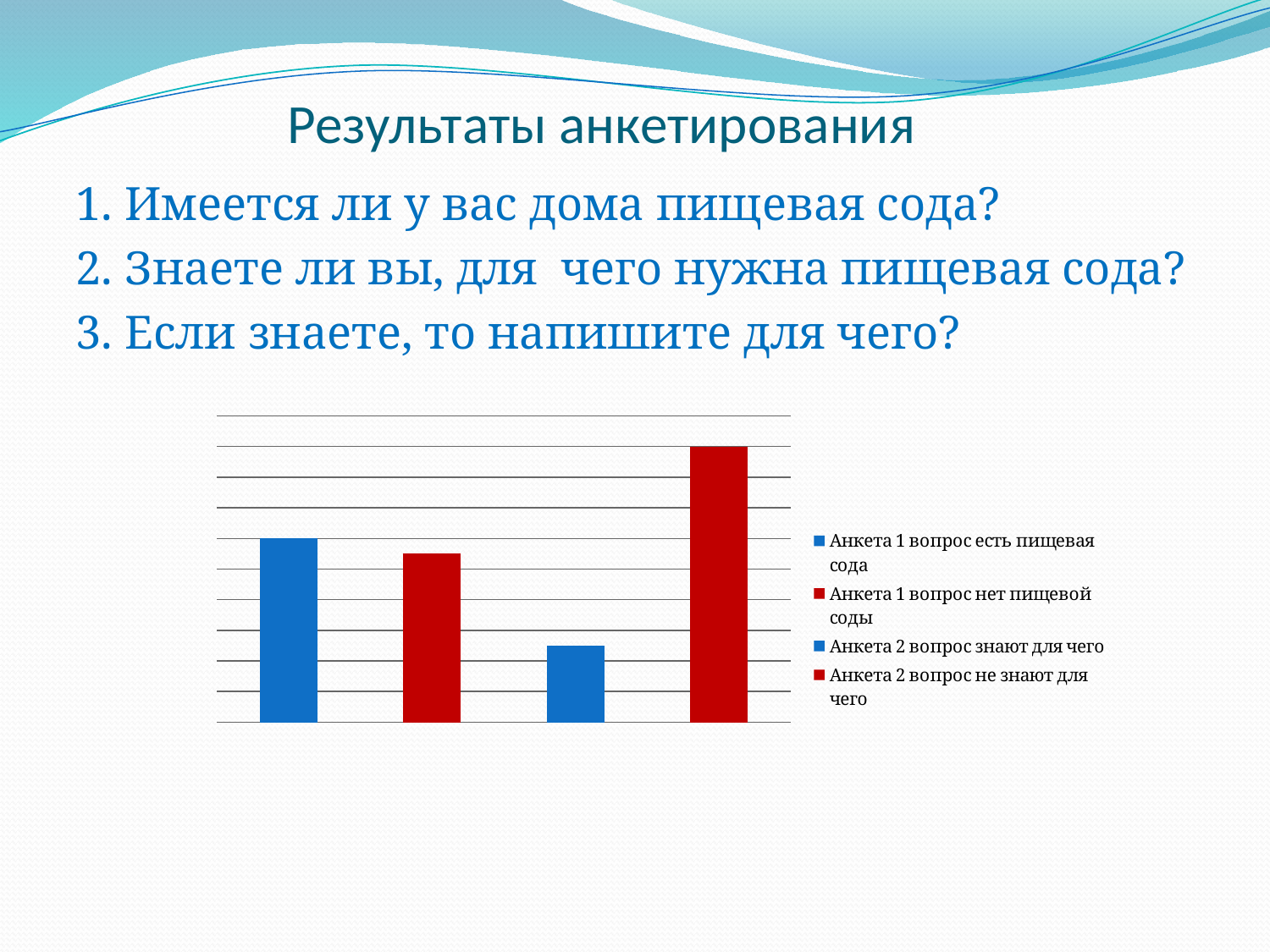

# Результаты анкетирования
1. Имеется ли у вас дома пищевая сода?
2. Знаете ли вы, для  чего нужна пищевая сода?
3. Если знаете, то напишите для чего?

### Chart

| Category |  |
|---|---|
| есть пищевая сода | 12.0 |
| нет пищевой соды | 11.0 |
| знают для чего | 5.0 |
| не знают для чего | 18.0 |